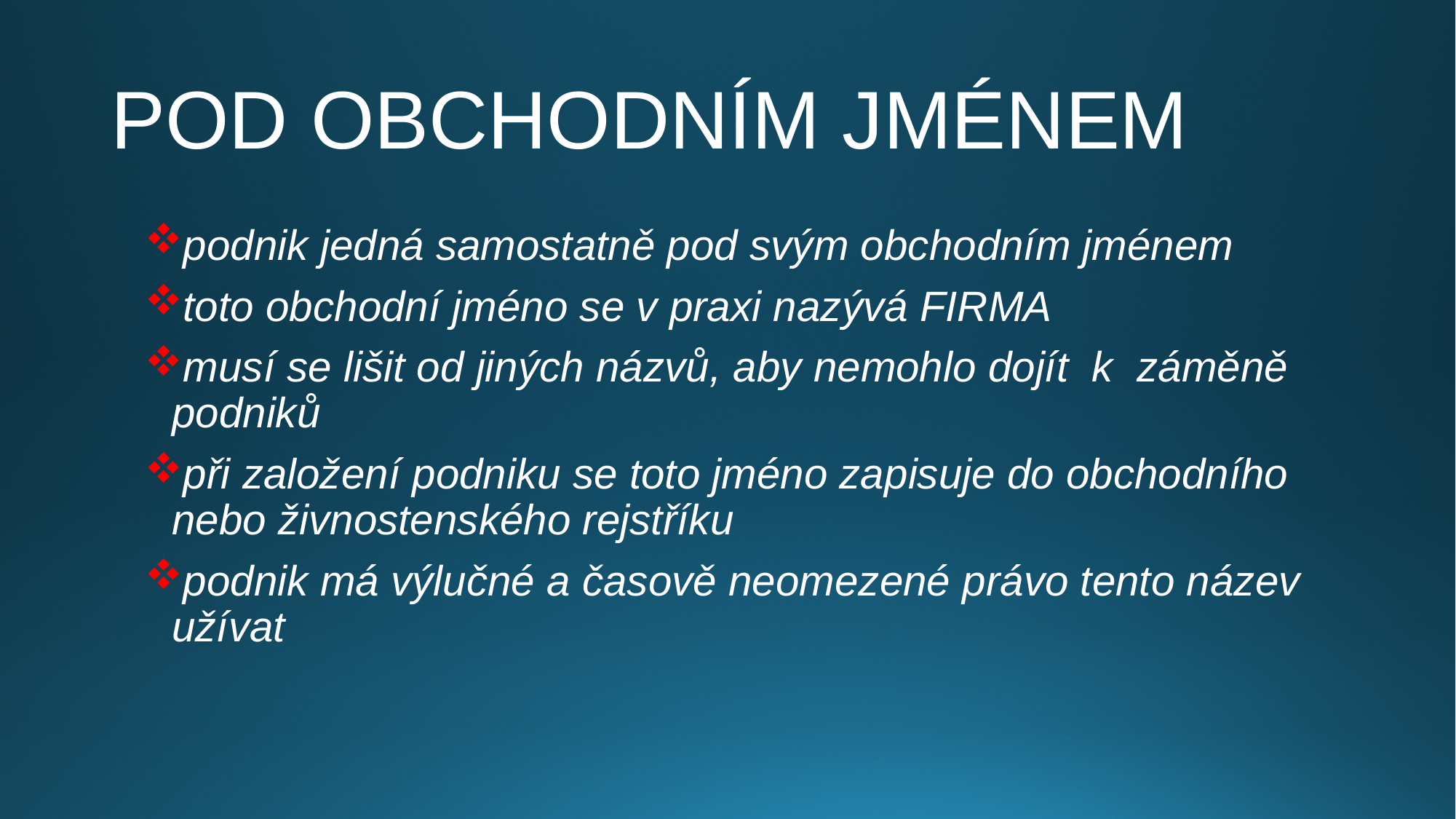

# POD OBCHODNÍM JMÉNEM
podnik jedná samostatně pod svým obchodním jménem
toto obchodní jméno se v praxi nazývá FIRMA
musí se lišit od jiných názvů, aby nemohlo dojít  k  záměně podniků
při založení podniku se toto jméno zapisuje do obchodního nebo živnostenského rejstříku
podnik má výlučné a časově neomezené právo tento název užívat